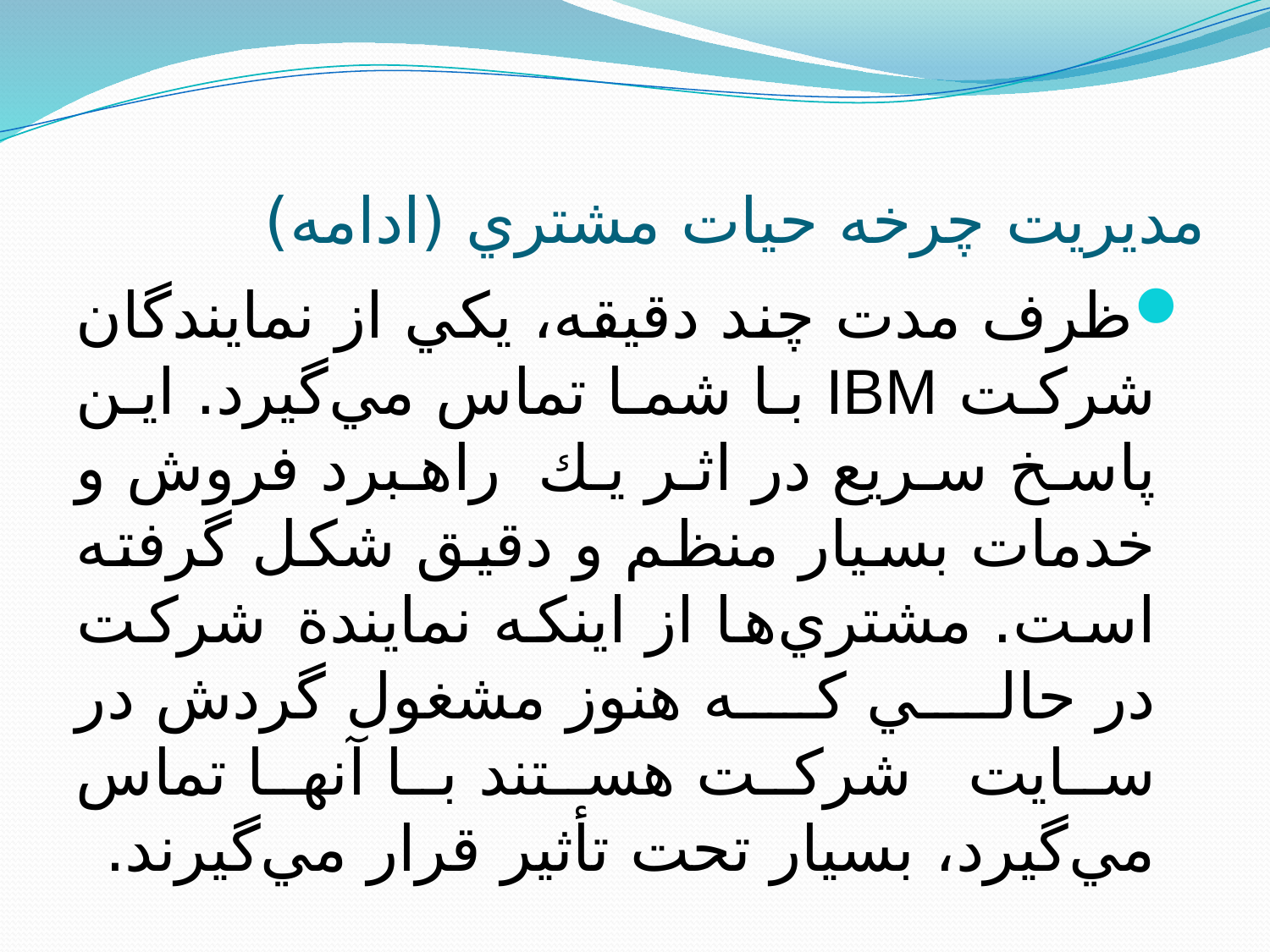

# مديريت چرخه حيات مشتري (ادامه)
ظرف مدت چند دقيقه، يكي از نمايندگان شركت IBM با شما تماس مي‌گيرد. اين پاسخ سريع در اثر يك راهبرد فروش و خدمات بسيار منظم و دقيق شكل گرفته است. مشتري‌ها از اينكه نمايندة شرکت در حالي كه هنوز مشغول گردش در سايت شرکت هستند با آنها تماس مي‌گيرد، بسيار تحت تأثير قرار مي‌گيرند.